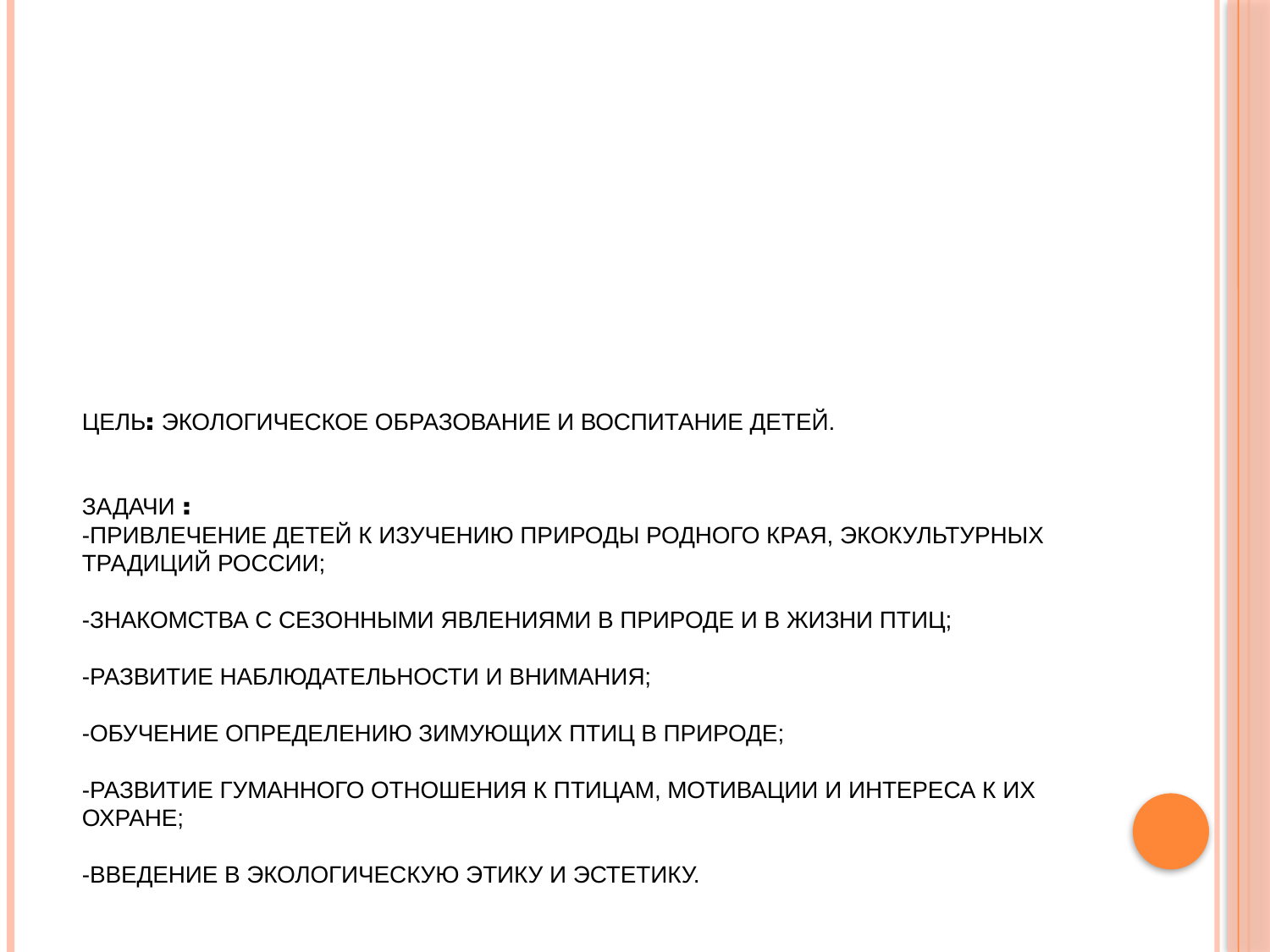

# Цель: экологическое образование и воспитание детей. Задачи : -привлечение детей к изучению природы родного края, экокультурных традиций России; -знакомства с сезонными явлениями в природе и в жизни птиц; -развитие наблюдательности и внимания; -обучение определению зимующих птиц в природе; -развитие гуманного отношения к птицам, мотивации и интереса к их охране; -введение в экологическую этику и эстетику.